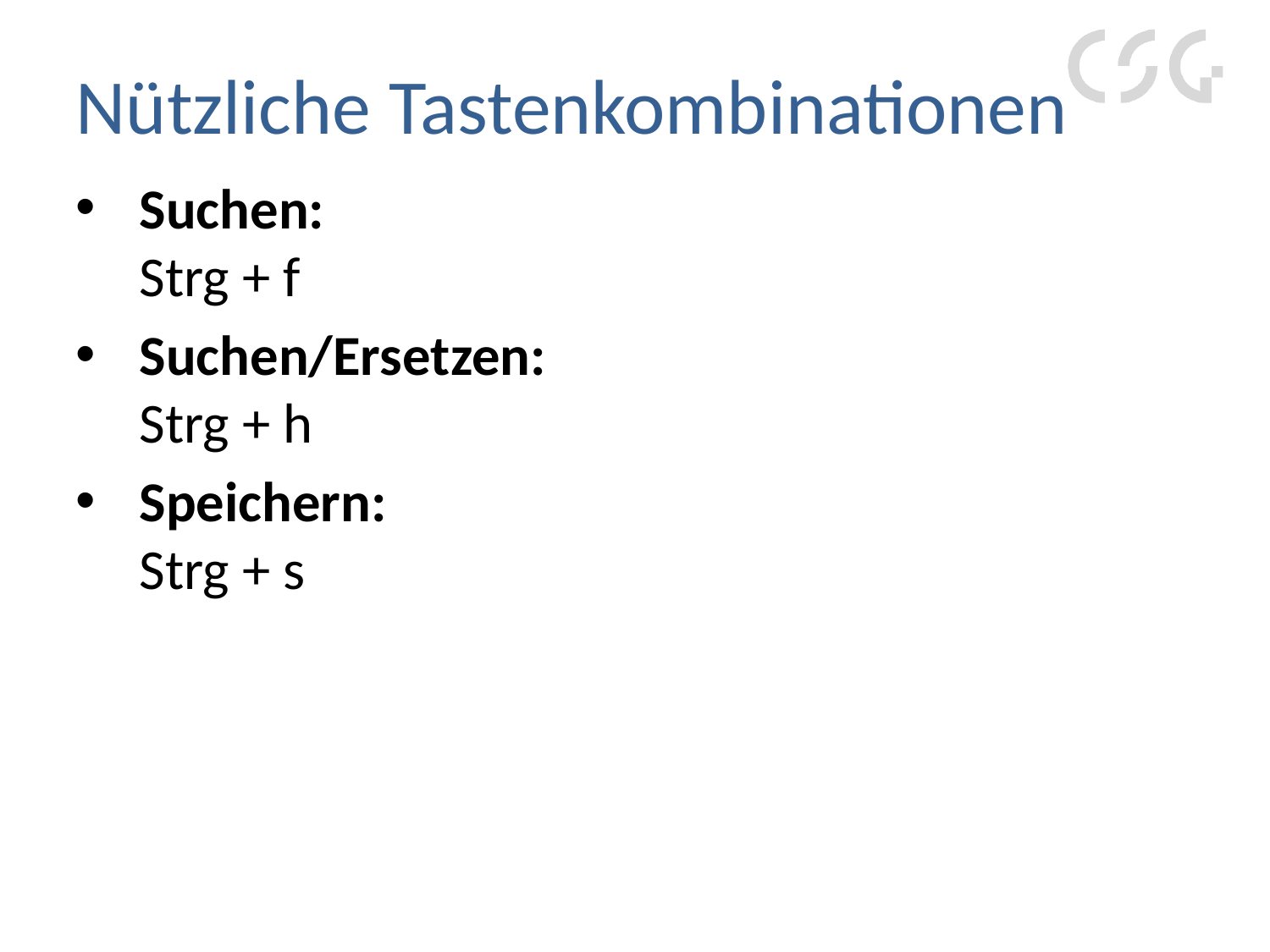

# Nützliche Tastenkombinationen
Suchen:
Strg + f
Suchen/Ersetzen:
Strg + h
Speichern:
Strg + s